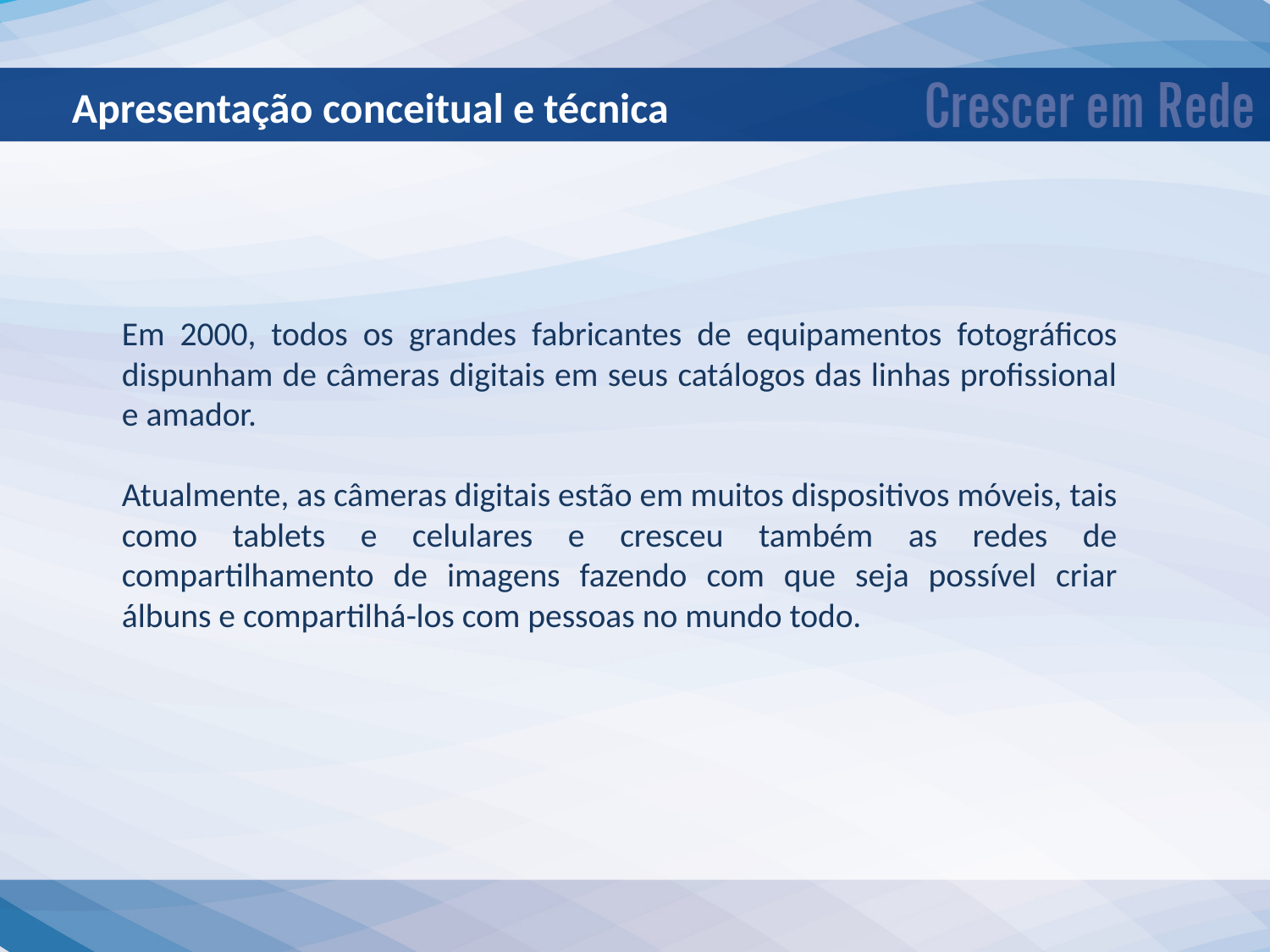

Apresentação conceitual e técnica
Em 2000, todos os grandes fabricantes de equipamentos fotográficos dispunham de câmeras digitais em seus catálogos das linhas profissional e amador.

Atualmente, as câmeras digitais estão em muitos dispositivos móveis, tais como tablets e celulares e cresceu também as redes de compartilhamento de imagens fazendo com que seja possível criar álbuns e compartilhá-los com pessoas no mundo todo.